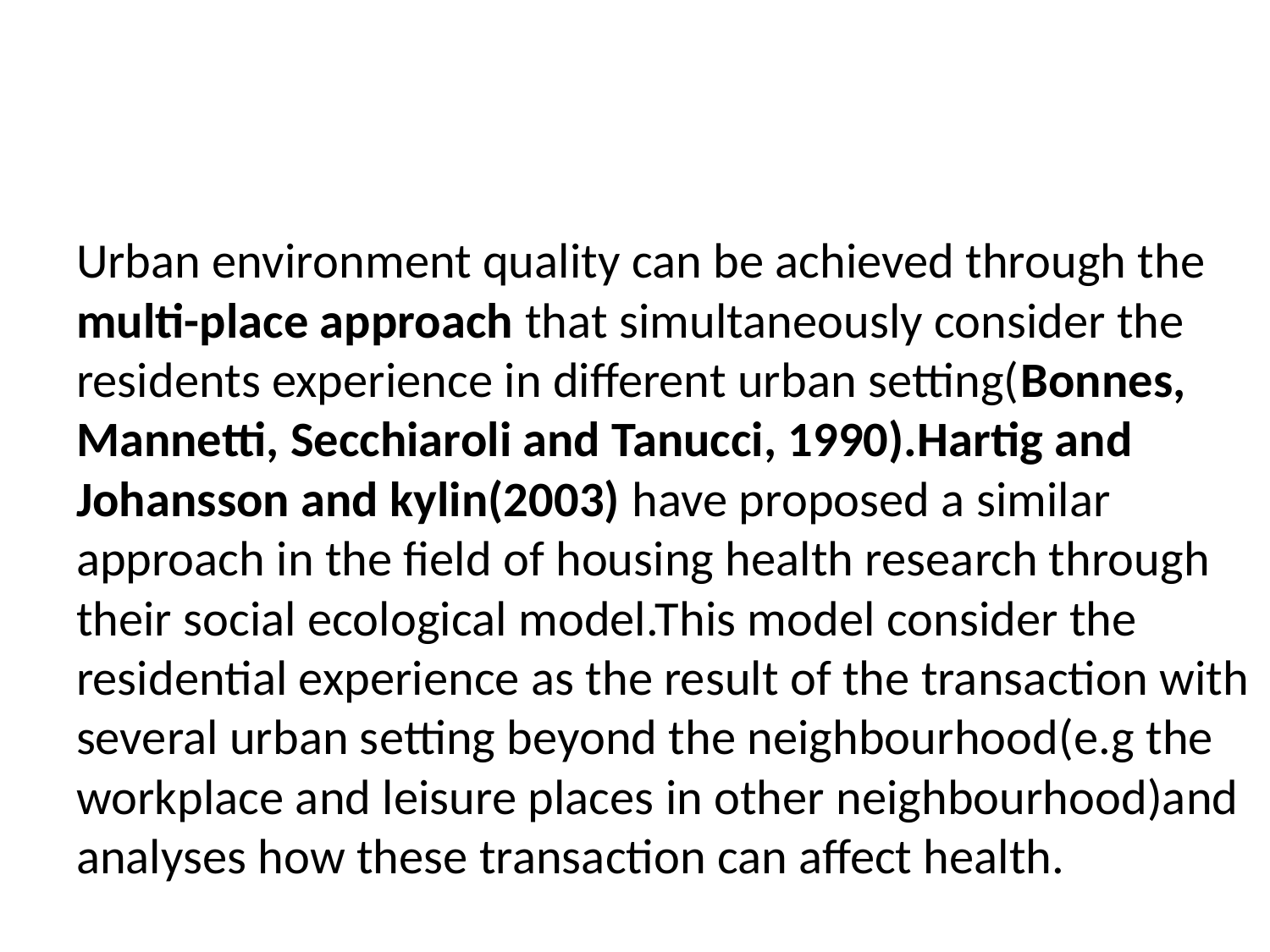

#
Urban environment quality can be achieved through the multi-place approach that simultaneously consider the residents experience in different urban setting(Bonnes, Mannetti, Secchiaroli and Tanucci, 1990).Hartig and Johansson and kylin(2003) have proposed a similar approach in the field of housing health research through their social ecological model.This model consider the residential experience as the result of the transaction with several urban setting beyond the neighbourhood(e.g the workplace and leisure places in other neighbourhood)and analyses how these transaction can affect health.